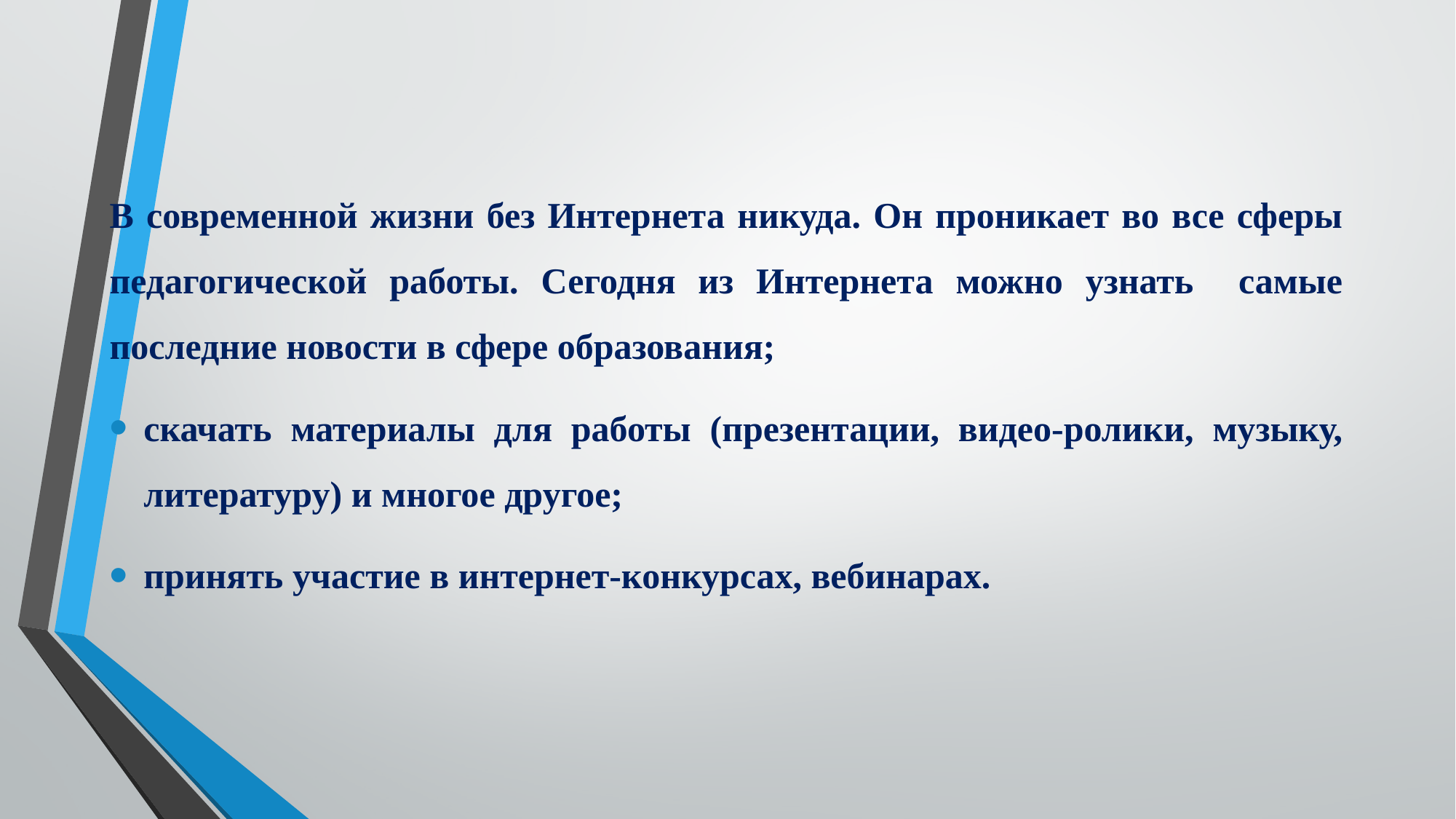

В современной жизни без Интернета никуда. Он проникает во все сферы педагогической работы. Сегодня из Интернета можно узнать  самые последние новости в сфере образования;
скачать материалы для работы (презентации, видео-ролики, музыку, литературу) и многое другое;
принять участие в интернет-конкурсах, вебинарах.